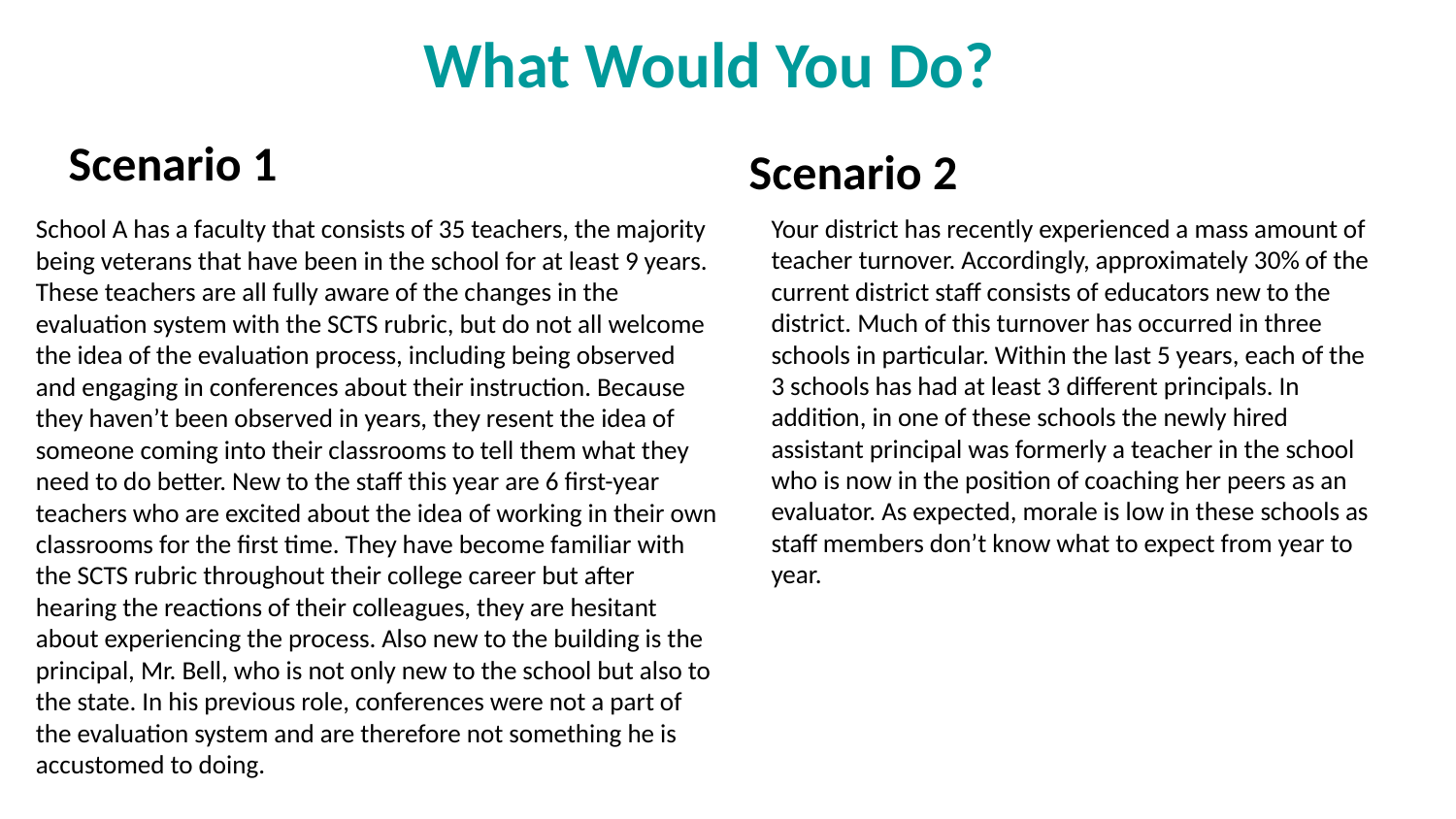

# What Would You Do?
Scenario 1
Scenario 2
School A has a faculty that consists of 35 teachers, the majority being veterans that have been in the school for at least 9 years. These teachers are all fully aware of the changes in the evaluation system with the SCTS rubric, but do not all welcome the idea of the evaluation process, including being observed and engaging in conferences about their instruction. Because they haven’t been observed in years, they resent the idea of someone coming into their classrooms to tell them what they need to do better. New to the staff this year are 6 first-year teachers who are excited about the idea of working in their own classrooms for the first time. They have become familiar with the SCTS rubric throughout their college career but after hearing the reactions of their colleagues, they are hesitant about experiencing the process. Also new to the building is the principal, Mr. Bell, who is not only new to the school but also to the state. In his previous role, conferences were not a part of the evaluation system and are therefore not something he is accustomed to doing.
Your district has recently experienced a mass amount of teacher turnover. Accordingly, approximately 30% of the current district staff consists of educators new to the district. Much of this turnover has occurred in three schools in particular. Within the last 5 years, each of the 3 schools has had at least 3 different principals. In addition, in one of these schools the newly hired assistant principal was formerly a teacher in the school who is now in the position of coaching her peers as an evaluator. As expected, morale is low in these schools as staff members don’t know what to expect from year to year.